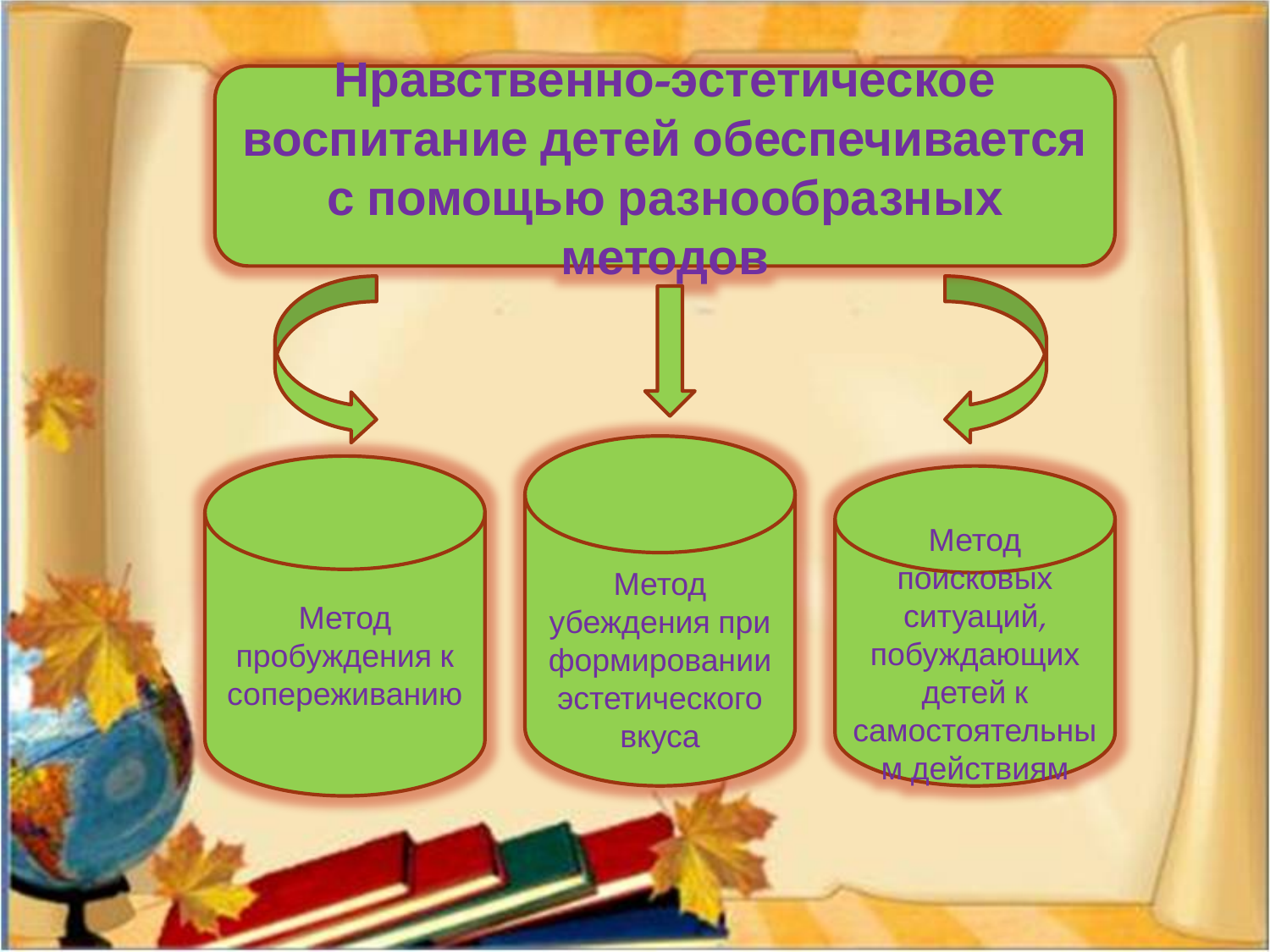

Нравственно-эстетическое воспитание детей обеспечивается с помощью разнообразных методов

Метод убеждения при формировании эстетического вкуса
Метод пробуждения к сопереживанию
Метод поисковых ситуаций, побуждающих детей к самостоятельным действиям